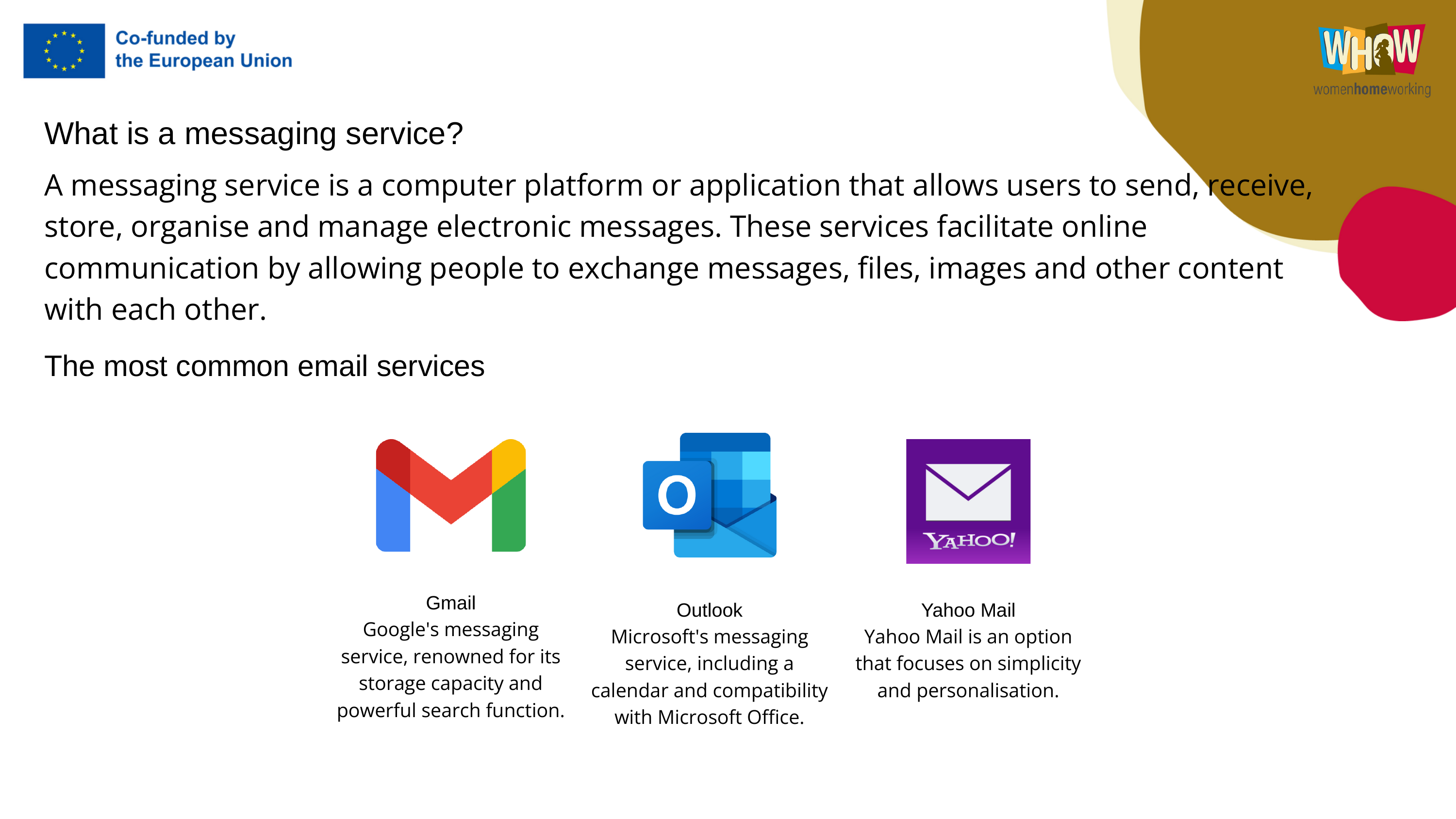

What is a messaging service?
A messaging service is a computer platform or application that allows users to send, receive, store, organise and manage electronic messages. These services facilitate online communication by allowing people to exchange messages, files, images and other content with each other.
The most common email services

Gmail
Google's messaging service, renowned for its storage capacity and powerful search function.
Outlook
Microsoft's messaging service, including a calendar and compatibility with Microsoft Office.
Yahoo Mail
Yahoo Mail is an option that focuses on simplicity and personalisation.